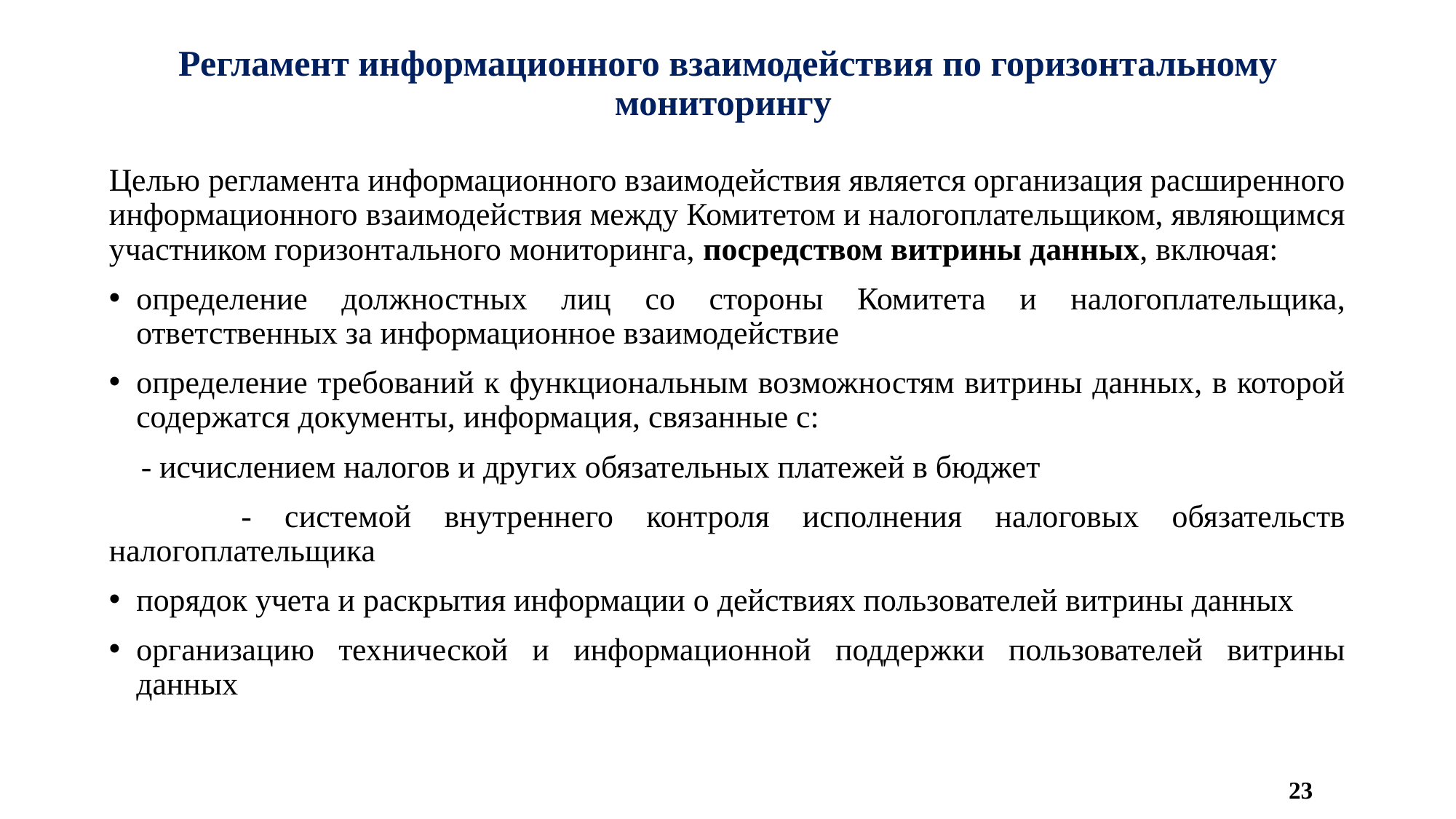

# Регламент информационного взаимодействия по горизонтальному мониторингу
Целью регламента информационного взаимодействия является организация расширенного информационного взаимодействия между Комитетом и налогоплательщиком, являющимся участником горизонтального мониторинга, посредством витрины данных, включая:
определение должностных лиц со стороны Комитета и налогоплательщика, ответственных за информационное взаимодействие
определение требований к функциональным возможностям витрины данных, в которой содержатся документы, информация, связанные с:
    - исчислением налогов и других обязательных платежей в бюджет
    - системой внутреннего контроля исполнения налоговых обязательств налогоплательщика
порядок учета и раскрытия информации о действиях пользователей витрины данных
организацию технической и информационной поддержки пользователей витрины данных

23